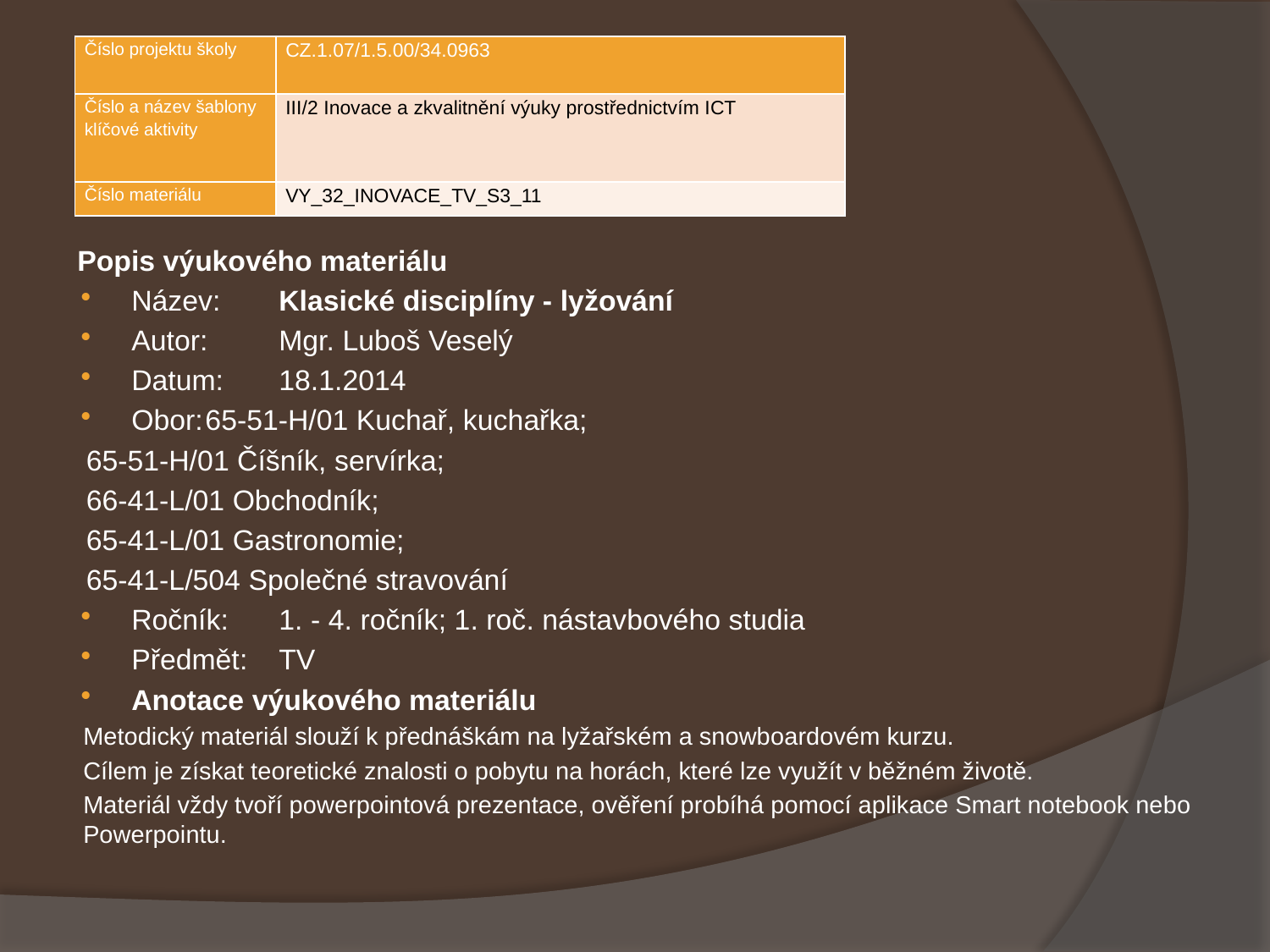

| Číslo projektu školy | CZ.1.07/1.5.00/34.0963 |
| --- | --- |
| Číslo a název šablony klíčové aktivity | III/2 Inovace a zkvalitnění výuky prostřednictvím ICT |
| Číslo materiálu | VY\_32\_INOVACE\_TV\_S3\_11 |
#
Popis výukového materiálu
Název: 	Klasické disciplíny - lyžování
Autor:	Mgr. Luboš Veselý
Datum:	18.1.2014
Obor:	65-51-H/01 Kuchař, kuchařka;
		65-51-H/01 Číšník, servírka;
		66-41-L/01 Obchodník;
		65-41-L/01 Gastronomie;
		65-41-L/504 Společné stravování
Ročník:	1. - 4. ročník; 1. roč. nástavbového studia
Předmět:	TV
Anotace výukového materiálu
Metodický materiál slouží k přednáškám na lyžařském a snowboardovém kurzu.
Cílem je získat teoretické znalosti o pobytu na horách, které lze využít v běžném životě.
Materiál vždy tvoří powerpointová prezentace, ověření probíhá pomocí aplikace Smart notebook nebo Powerpointu.